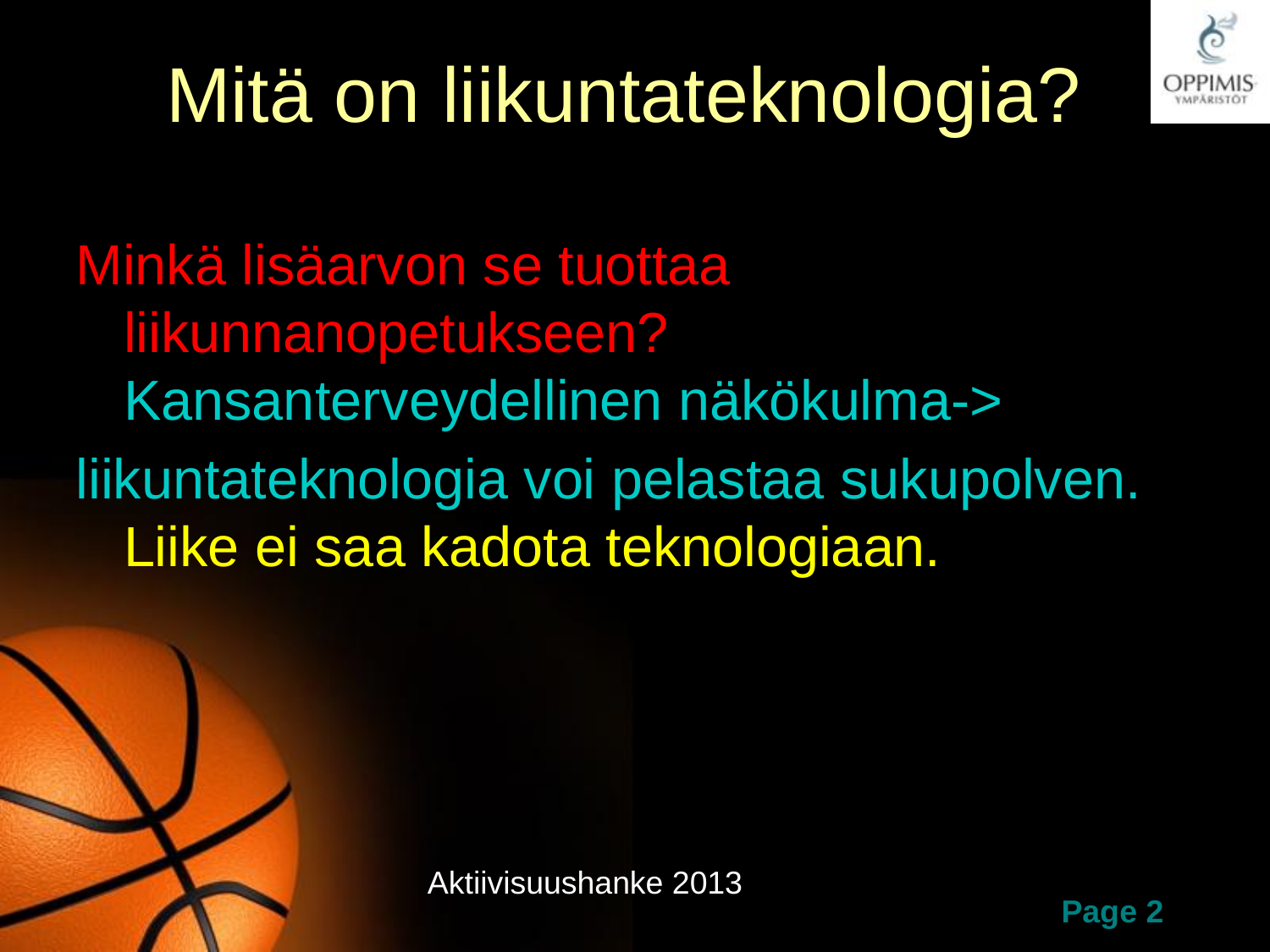

# Mitä on liikuntateknologia?
Minkä lisäarvon se tuottaa liikunnanopetukseen? Kansanterveydellinen näkökulma->
liikuntateknologia voi pelastaa sukupolven. Liike ei saa kadota teknologiaan.
Aktiivisuushanke 2013